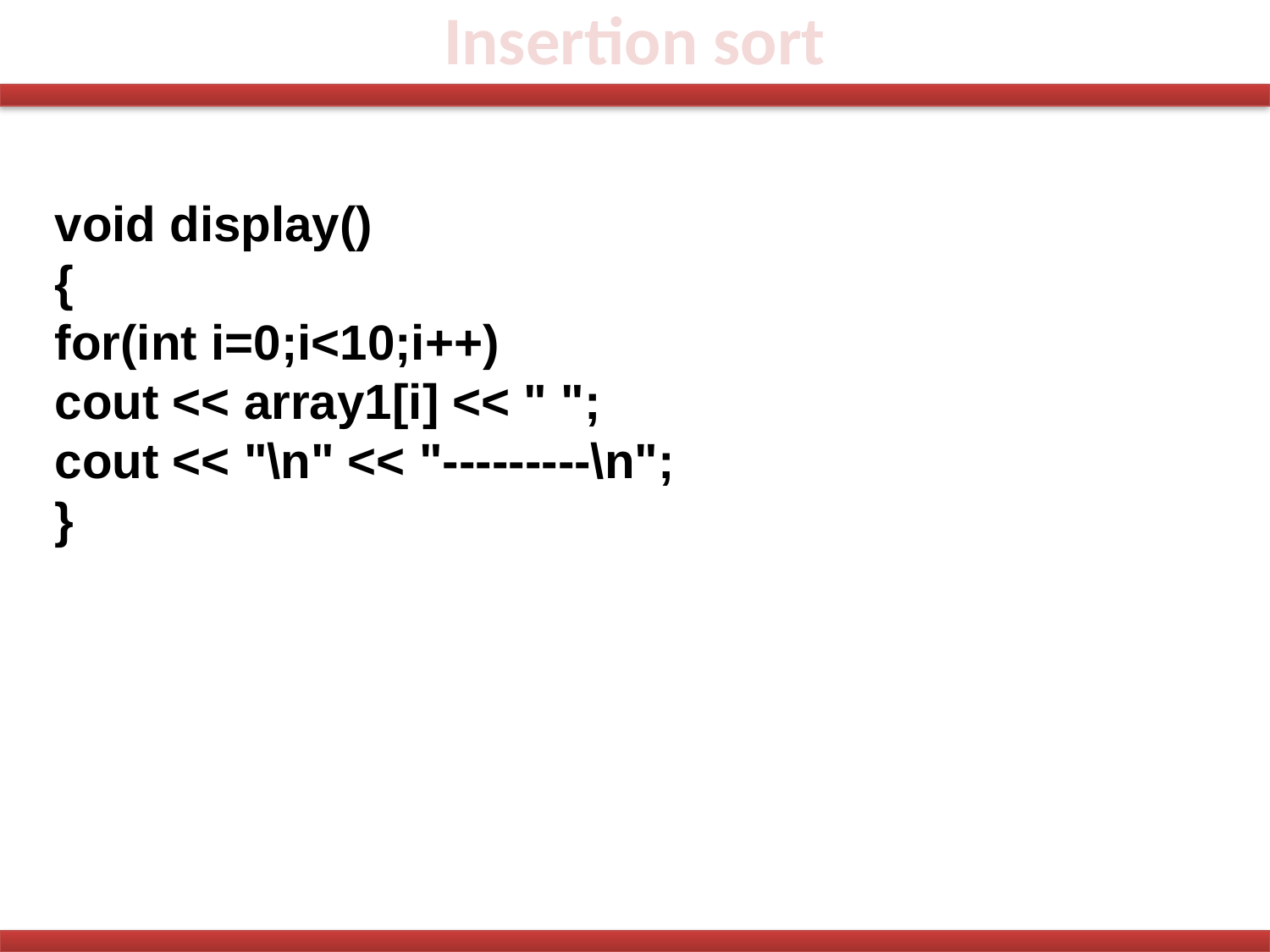

# Insertion sort

void display()
{
for(int i=0;i<10;i++)
cout << array1[i] << " ";
cout << "\n" << "---------\n";
}